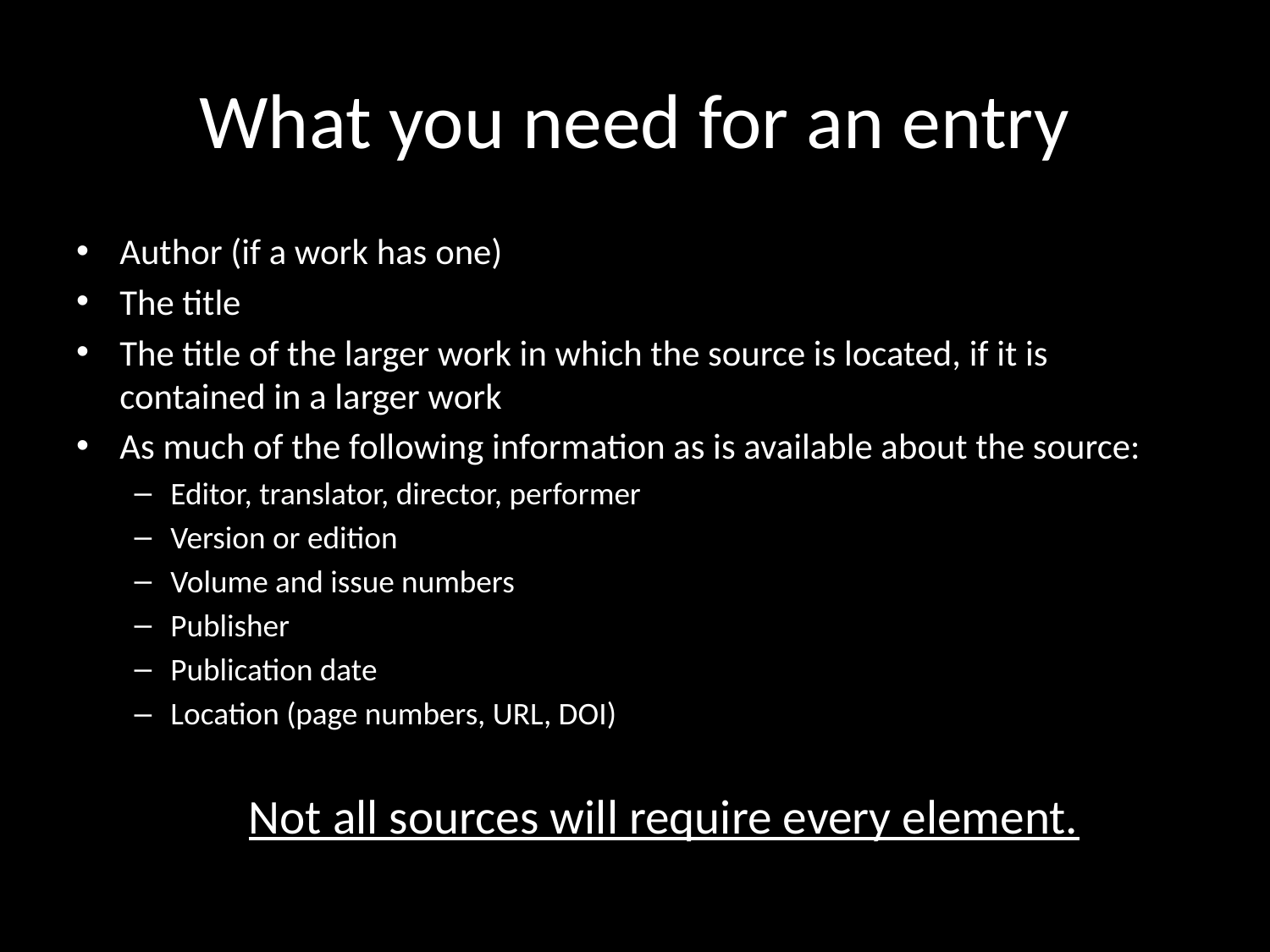

# What you need for an entry
Author (if a work has one)
The title
The title of the larger work in which the source is located, if it is contained in a larger work
As much of the following information as is available about the source:
Editor, translator, director, performer
Version or edition
Volume and issue numbers
Publisher
Publication date
Location (page numbers, URL, DOI)

Not all sources will require every element.